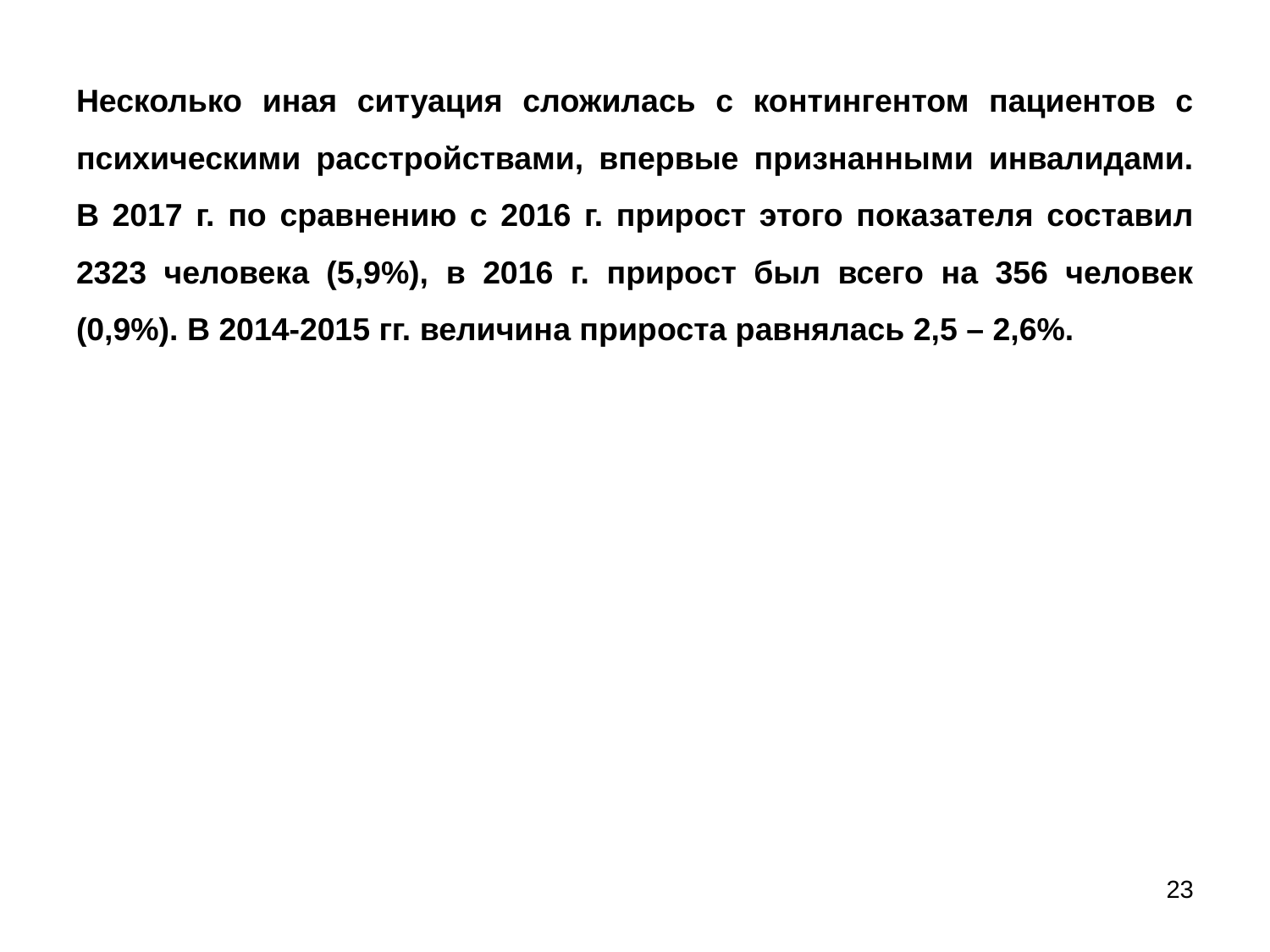

# Несколько иная ситуация сложилась с контингентом пациентов с психическими расстройствами, впервые признанными инвалидами. В 2017 г. по сравнению с 2016 г. прирост этого показателя составил 2323 человека (5,9%), в 2016 г. прирост был всего на 356 человек (0,9%). В 2014-2015 гг. величина прироста равнялась 2,5 – 2,6%.
23